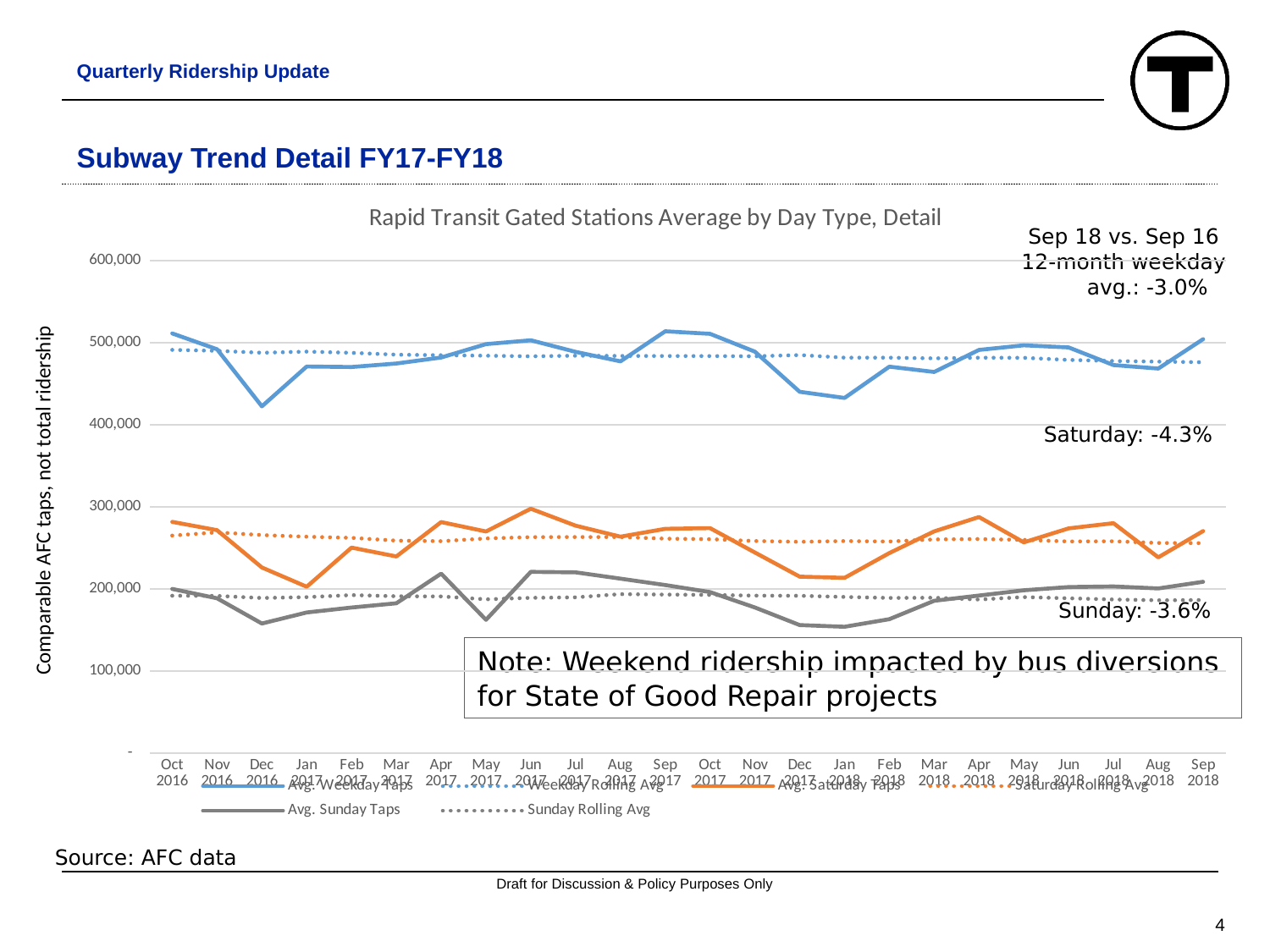

Quarterly Ridership Update
# Subway Trend Detail FY17-FY18

### Chart: Rapid Transit Gated Stations Average by Day Type, Detail

| Category | Avg. Weekday Taps | Weekday Rolling Avg | Avg. Saturday Taps | Saturday Rolling Avg | Avg. Sunday Taps | Sunday Rolling Avg |
|---|---|---|---|---|---|---|
| Oct 2016 | 511399.4761904762 | 491356.5197244181 | 281721.4 | 264993.50416666665 | 199992.2 | 191657.75 |
| Nov 2016 | 492113.3333333333 | 490213.7808355291 | 271582.25 | 268926.55833333335 | 188574.5 | 191485.00833333333 |
| Dec 2016 | 422586.7826086957 | 487854.458371761 | 226104.6 | 265599.4 | 157801.75 | 188975.6333333333 |
| Jan 2017 | 471108.7 | 489263.09587176103 | 202624.2 | 263589.55 | 171297.0 | 190000.9 |
| Feb 2017 | 470522.36842105264 | 487811.2432401821 | 250310.25 | 262228.13333333336 | 177322.0 | 192448.35 |
| Mar 2017 | 474745.7826086957 | 485563.57295032707 | 239556.5 | 258845.86250000002 | 182518.0 | 191056.475 |
| Apr 2017 | 482081.90476190473 | 484877.27713503124 | 281440.4 | 258172.62916666668 | 218634.2 | 190852.49166666667 |
| May 2017 | 498384.7727272727 | 484260.13121151034 | 269989.0 | 261478.57916666663 | 162361.6 | 187311.875 |
| Jun 2017 | 503104.95454545453 | 483513.3963630255 | 297755.75 | 263114.6625 | 220822.0 | 189106.83333333334 |
| Jul 2017 | 488940.0 | 484257.73366461275 | 277073.4 | 263225.7291666667 | 220163.0 | 189759.2666666667 |
| Aug 2017 | 477357.1304347826 | 484025.2155486707 | 263651.25 | 263185.7083333333 | 212540.0 | 193633.08333333334 |
| Sep 2017 | 514036.45 | 483865.1379693057 | 273244.8 | 261254.4833333333 | 204707.0 | 193061.10416666666 |
| Oct 2017 | 510941.36363636365 | 483826.96192312957 | 274096.75 | 260619.09583333333 | 196119.6 | 192738.38749999998 |
| Nov 2017 | 489198.5714285714 | 483584.0650977329 | 244370.75 | 258351.47083333333 | 177390.5 | 191806.38749999998 |
| Dec 2017 | 440273.5 | 485057.95821367484 | 214956.2 | 257422.4375 | 155917.4 | 191649.3583333333 |
| Jan 2018 | 432771.2380952381 | 481863.16972161137 | 213483.5 | 258327.37916666665 | 153864.75 | 190196.6708333333 |
| Feb 2018 | 470950.05263157893 | 481898.8100724886 | 243674.75 | 257774.4208333333 | 163094.75 | 189011.06666666665 |
| Mar 2018 | 464444.0 | 481040.3281884306 | 270108.2 | 260320.39583333337 | 185524.25 | 189261.5875 |
| Apr 2018 | 491309.61904761905 | 481809.3043789068 | 287582.0 | 260832.19583333333 | 191938.8 | 187036.97083333333 |
| May 2018 | 496952.5 | 481689.94831830077 | 256710.75 | 259725.67500000002 | 198339.75 | 190035.15 |
| Jun 2018 | 494340.0 | 479154.2965468266 | 273754.8 | 257816.51249999998 | 202302.75 | 188556.65 |
| Jul 2018 | 472883.86363636365 | 477816.2851831902 | 280104.0 | 258069.0625 | 203024.6 | 187128.44999999998 |
| Aug 2018 | 468592.1304347826 | 477085.86851652345 | 238459.25 | 255969.72916666666 | 200604.5 | 186133.82500000004 |
| Sep 2018 | 504413.15789473685 | 476283.9275077516 | 270464.6 | 255738.0458333333 | 208663.2 | 186463.50833333333 |
Sep 18 vs. Sep 16
12-month weekday  avg.: -3.0%
Saturday: -4.3%
Comparable AFC taps, not total ridership
Sunday: -3.6%
Note: Weekend ridership impacted by bus diversions
for State of Good Repair projects
Source: AFC data